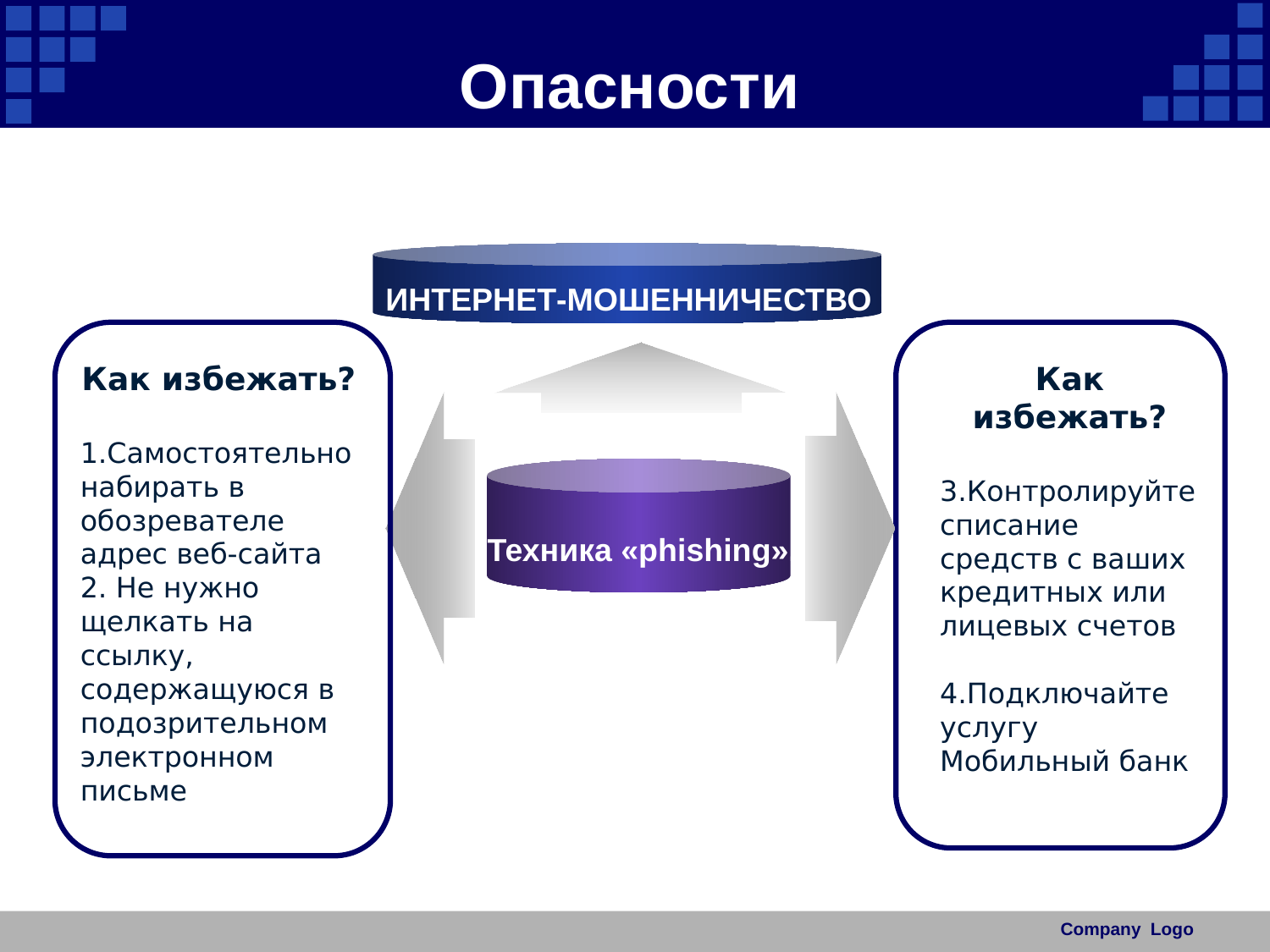

# Опасности

ИНТЕРНЕТ-МОШЕННИЧЕСТВО t

Как избежать?

1.Самостоятельно набирать в обозревателе адрес веб-сайта
2. Не нужно щелкать на ссылку, содержащуюся в подозрительном электронном письме

Как избежать?

3.Контролируйте списание средств с ваших кредитных или лицевых счетов

4.Подключайте услугу Мобильный банк

Техника «phishing»,

Text
Text
Company  Logo